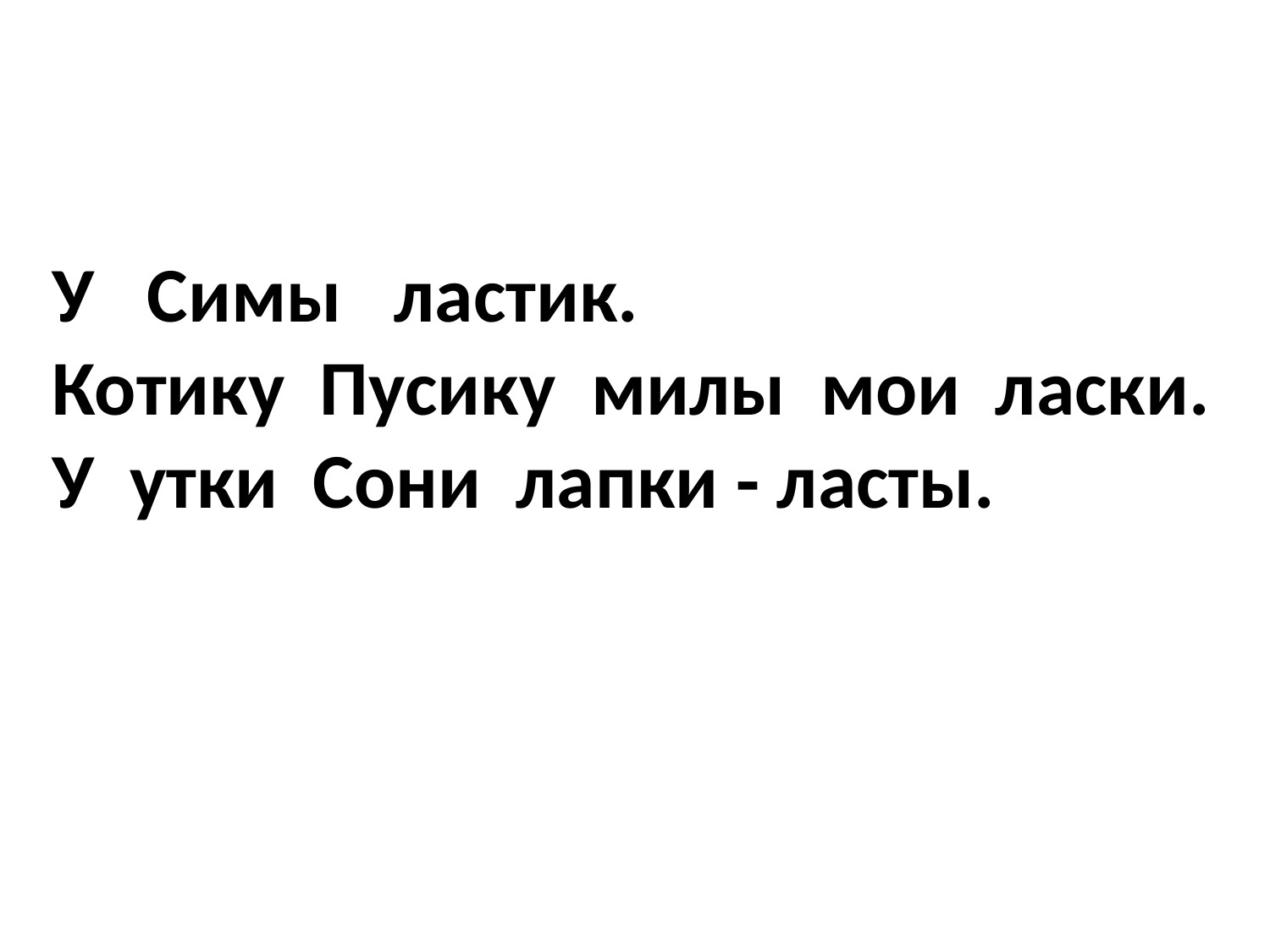

У   Симы   ластик.
Котику  Пусику  милы  мои  ласки.
У  утки  Сони  лапки - ласты.